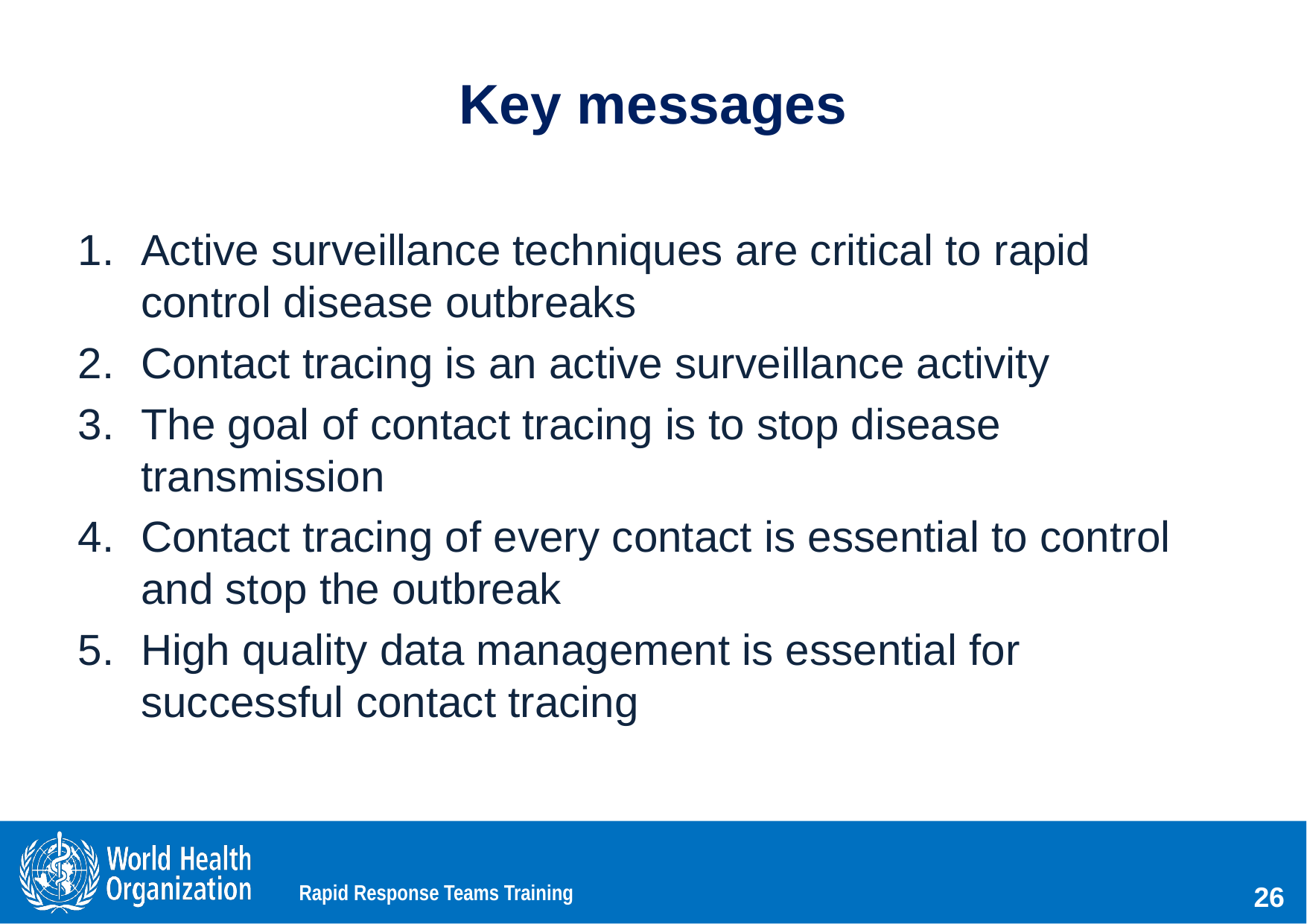

# Key messages

Active surveillance techniques are critical to rapid control disease outbreaks
Contact tracing is an active surveillance activity
The goal of contact tracing is to stop disease transmission
Contact tracing of every contact is essential to control and stop the outbreak
High quality data management is essential for successful contact tracing